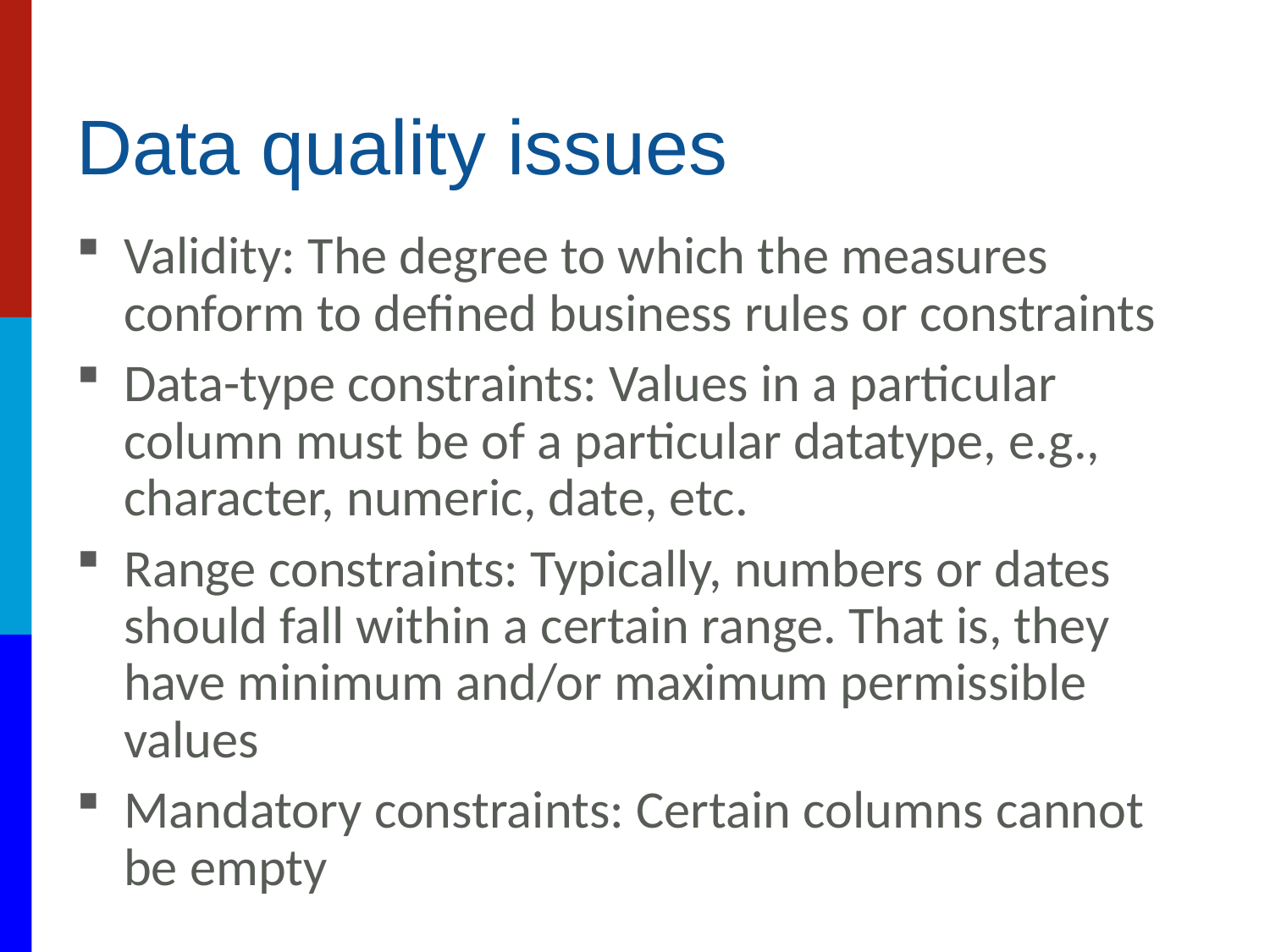

# Data quality issues
Validity: The degree to which the measures conform to defined business rules or constraints
Data-type constraints: Values in a particular column must be of a particular datatype, e.g., character, numeric, date, etc.
Range constraints: Typically, numbers or dates should fall within a certain range. That is, they have minimum and/or maximum permissible values
Mandatory constraints: Certain columns cannot be empty